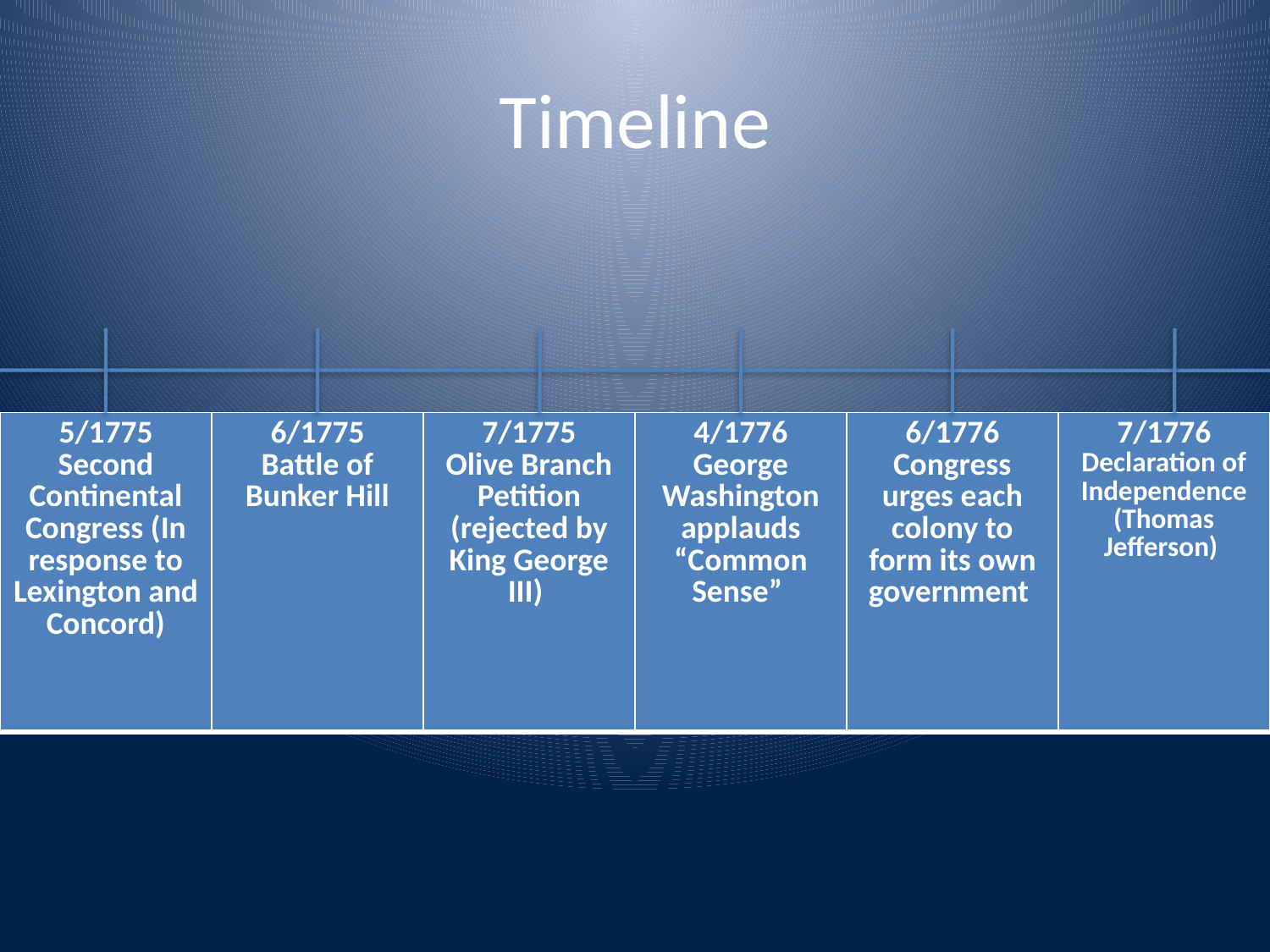

# Timeline
| 5/1775 Second Continental Congress (In response to Lexington and Concord) | 6/1775 Battle of Bunker Hill | 7/1775 Olive Branch Petition (rejected by King George III) | 4/1776 George Washington applauds “Common Sense” | 6/1776 Congress urges each colony to form its own government | 7/1776 Declaration of Independence (Thomas Jefferson) |
| --- | --- | --- | --- | --- | --- |